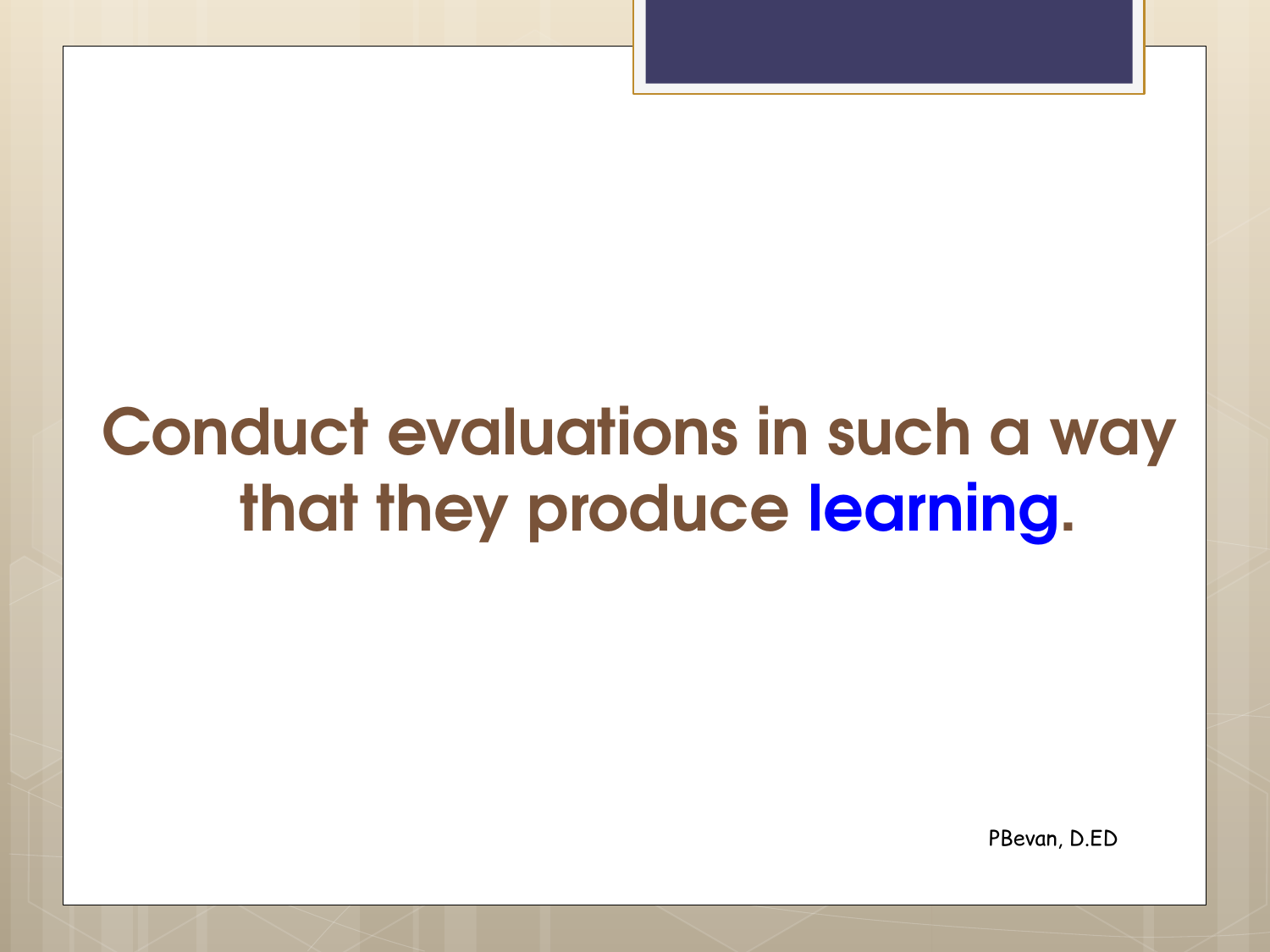

#

Conduct evaluations in such a way that they produce learning.
PBevan, D.ED